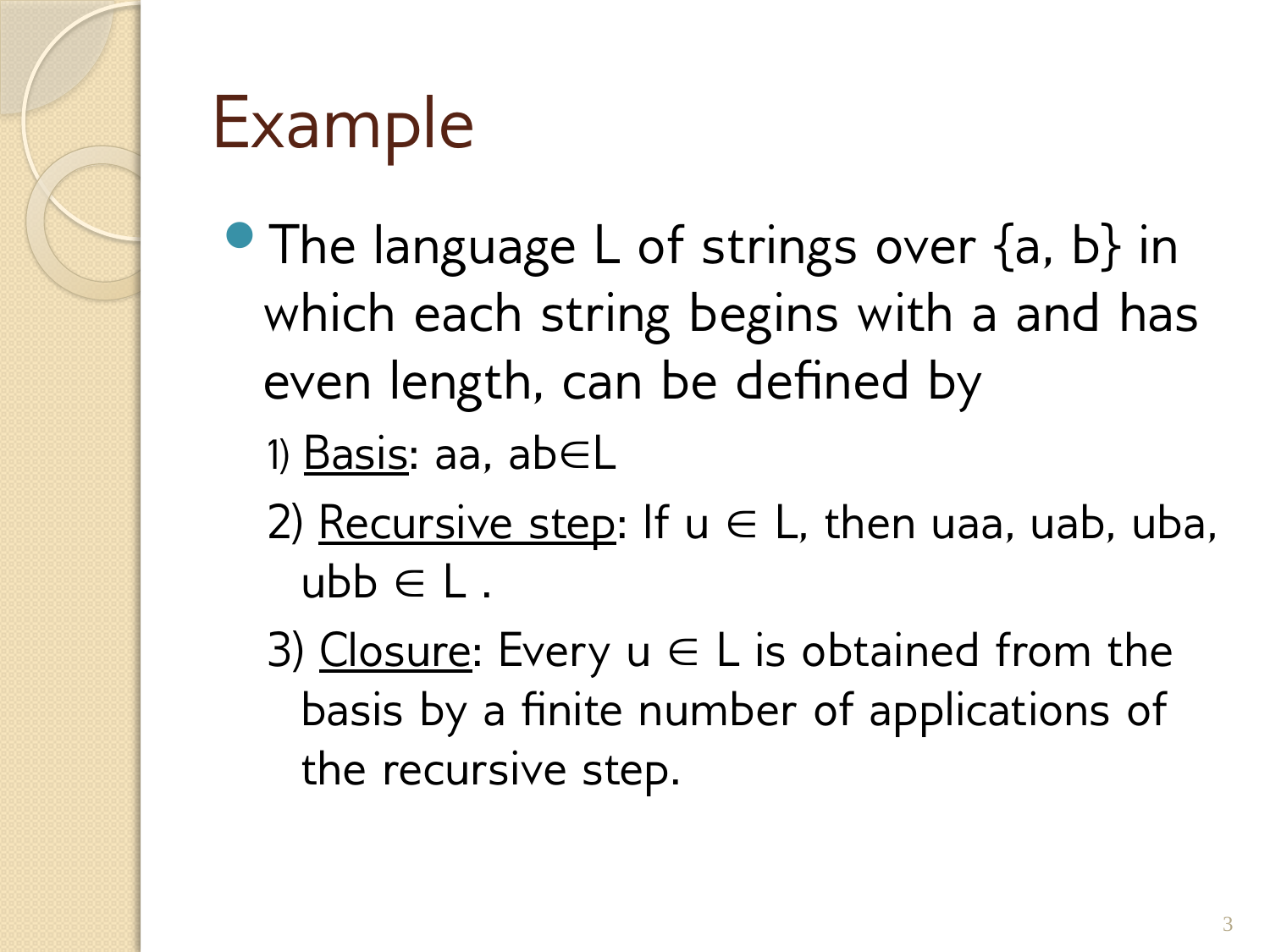

# Example
The language L of strings over {a, b} in which each string begins with a and has even length, can be defined by
1) Basis: aa, ab∈L
2) Recursive step: If u ∈ L, then uaa, uab, uba, ubb ∈ L .
3) Closure: Every u ∈ L is obtained from the basis by a finite number of applications of the recursive step.
3